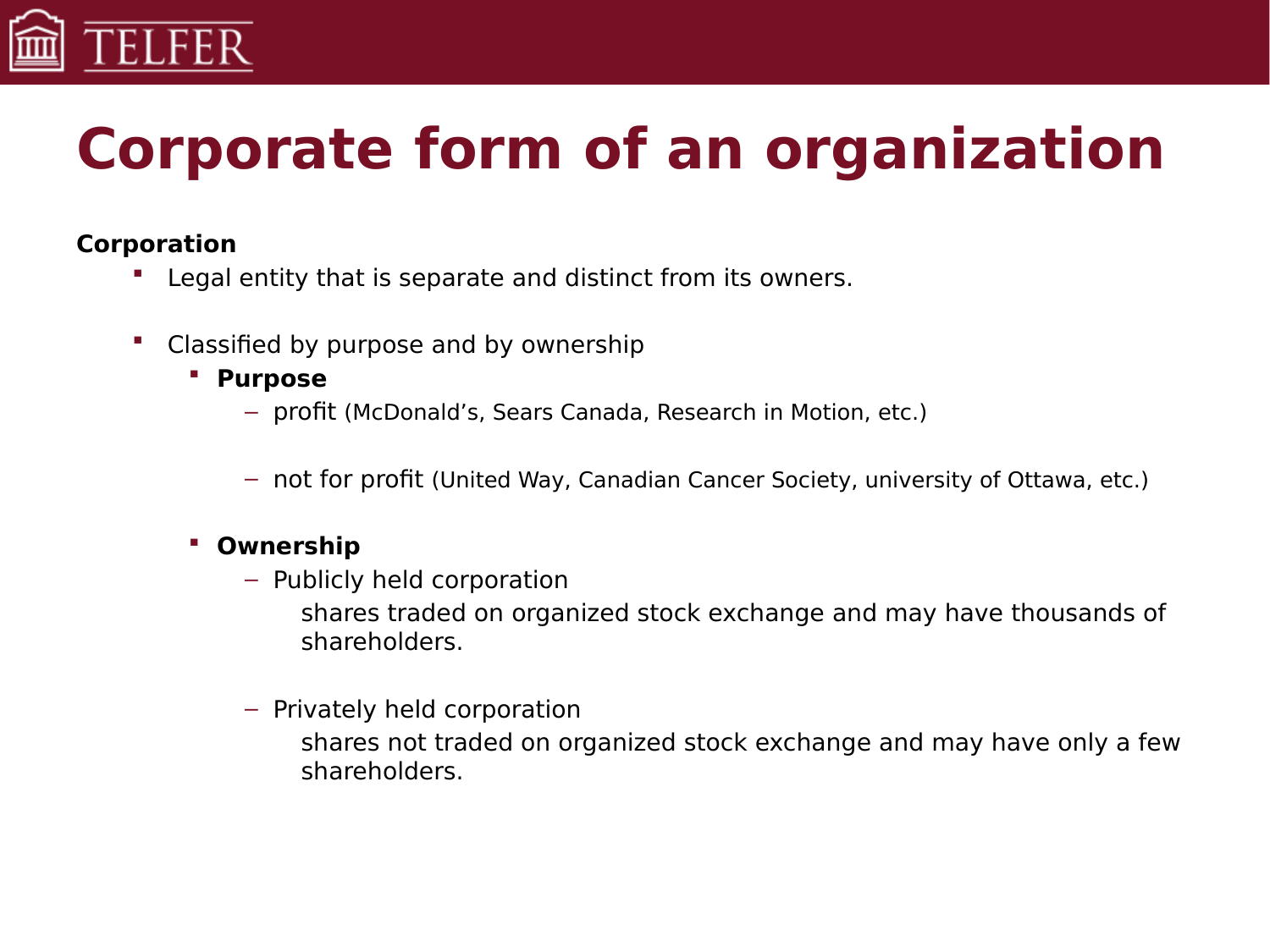

# Corporate form of an organization
Corporation
Legal entity that is separate and distinct from its owners.

Classified by purpose and by ownership
Purpose
profit (McDonald’s, Sears Canada, Research in Motion, etc.)

not for profit (United Way, Canadian Cancer Society, university of Ottawa, etc.)

Ownership
Publicly held corporation
shares traded on organized stock exchange and may have thousands of shareholders.

Privately held corporation
shares not traded on organized stock exchange and may have only a few shareholders.